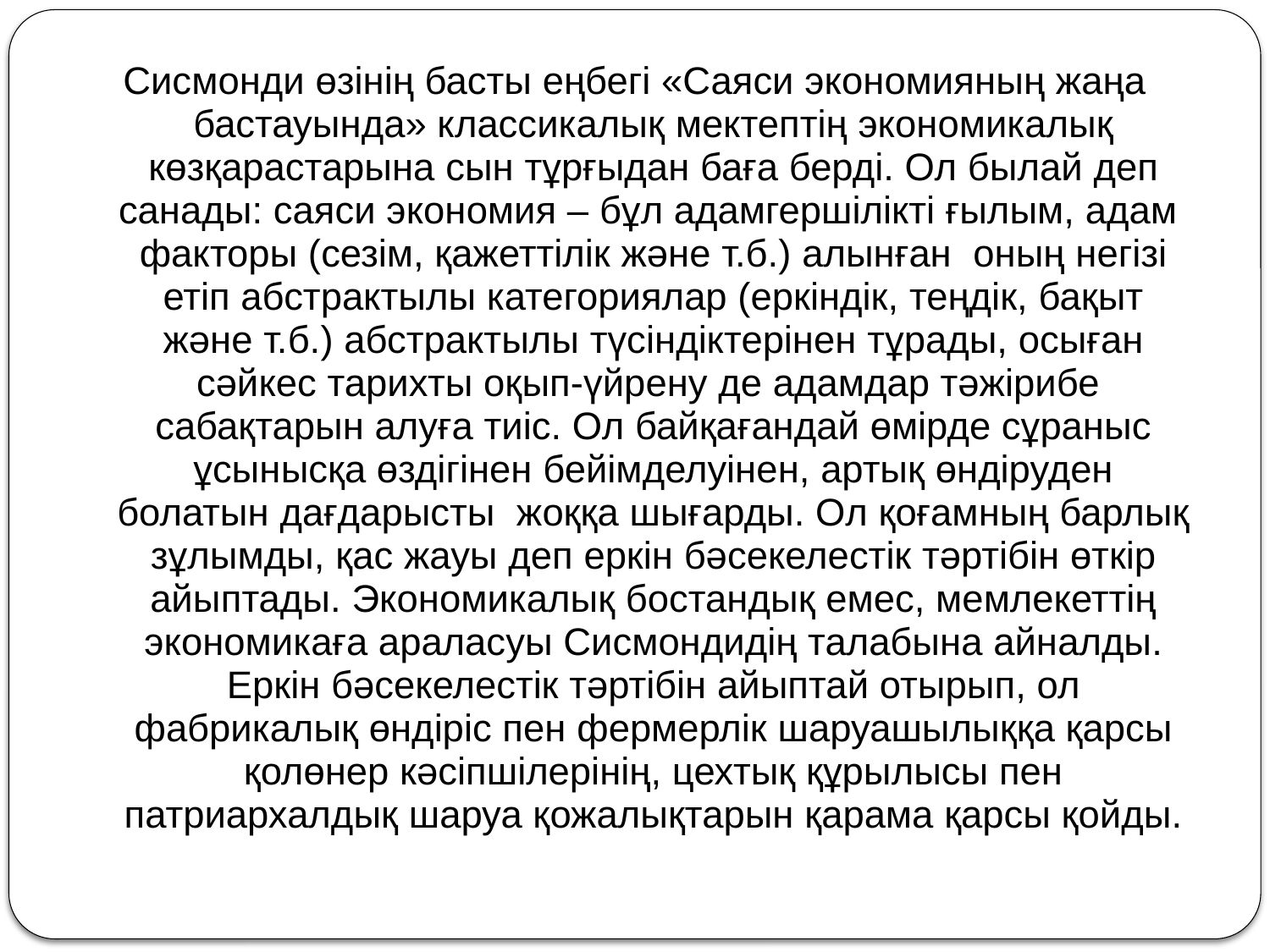

Сисмонди өзінің басты еңбегі «Саяси экономияның жаңа бастауында» классикалық мектептің экономикалық көзқарастарына сын тұрғыдан баға берді. Ол былай деп санады: саяси экономия – бұл адамгершілікті ғылым, адам  факторы (сезім, қажеттілік және т.б.) алынған  оның негізі етіп абстрактылы категориялар (еркіндік, теңдік, бақыт және т.б.) абстрактылы түсіндіктерінен тұрады, осыған сәйкес тарихты оқып-үйрену де адамдар тәжірибе  сабақтарын алуға тиіс. Ол байқағандай өмірде сұраныс ұсынысқа өздігінен бейімделуінен, артық өндіруден болатын дағдарысты  жоққа шығарды. Ол қоғамның барлық зұлымды, қас жауы деп еркін бәсекелестік тәртібін өткір айыптады. Экономикалық бостандық емес, мемлекеттің экономикаға араласуы Сисмондидің талабына айналды. Еркін бәсекелестік тәртібін айыптай отырып, ол фабрикалық өндіріс пен фермерлік шаруашылыққа қарсы қолөнер кәсіпшілерінің, цехтық құрылысы пен патриархалдық шаруа қожалықтарын қарама қарсы қойды.